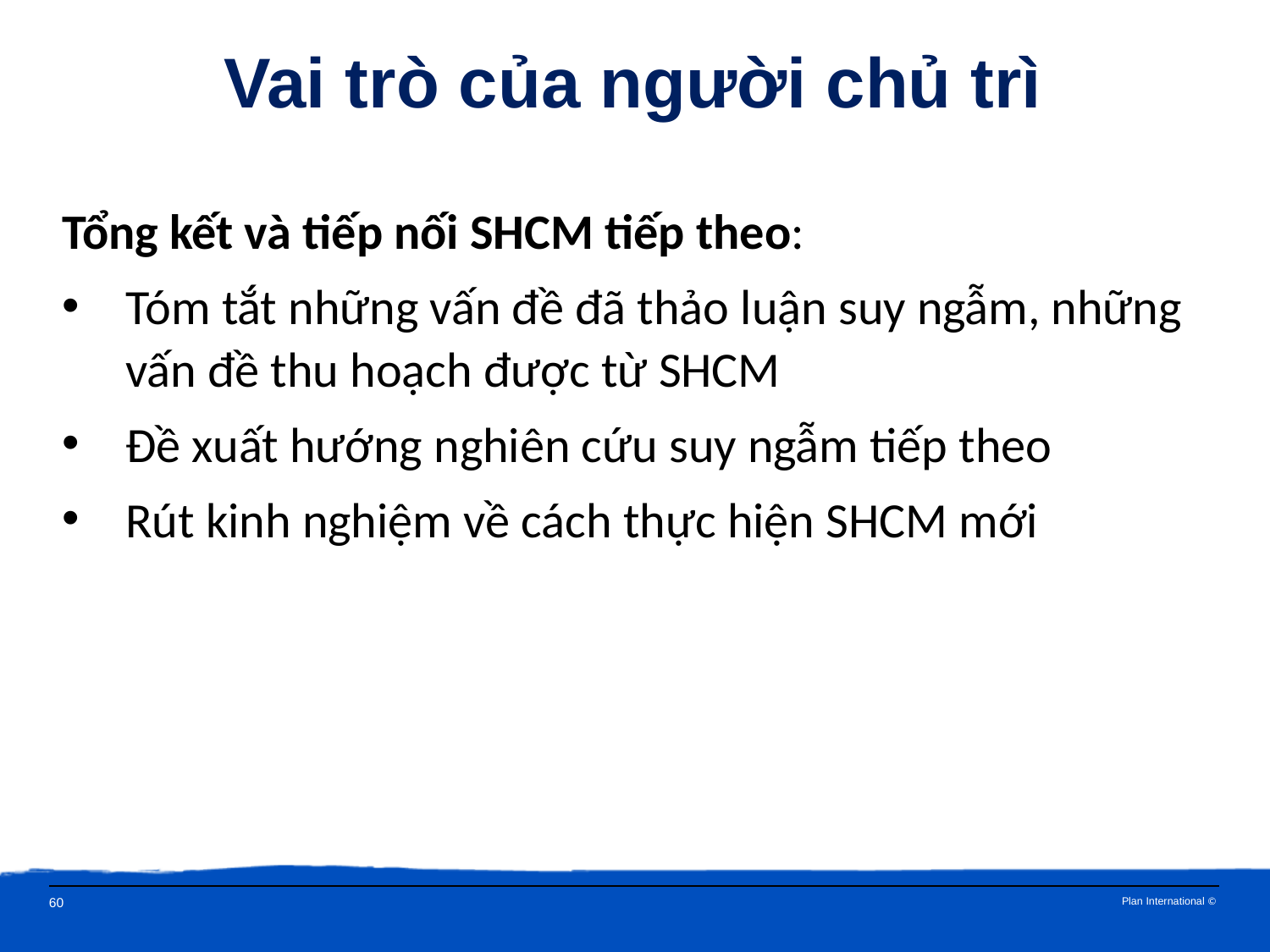

Vai trò của người chủ trì
Tổng kết và tiếp nối SHCM tiếp theo:
Tóm tắt những vấn đề đã thảo luận suy ngẫm, những vấn đề thu hoạch được từ SHCM
Đề xuất hướng nghiên cứu suy ngẫm tiếp theo
Rút kinh nghiệm về cách thực hiện SHCM mới

60